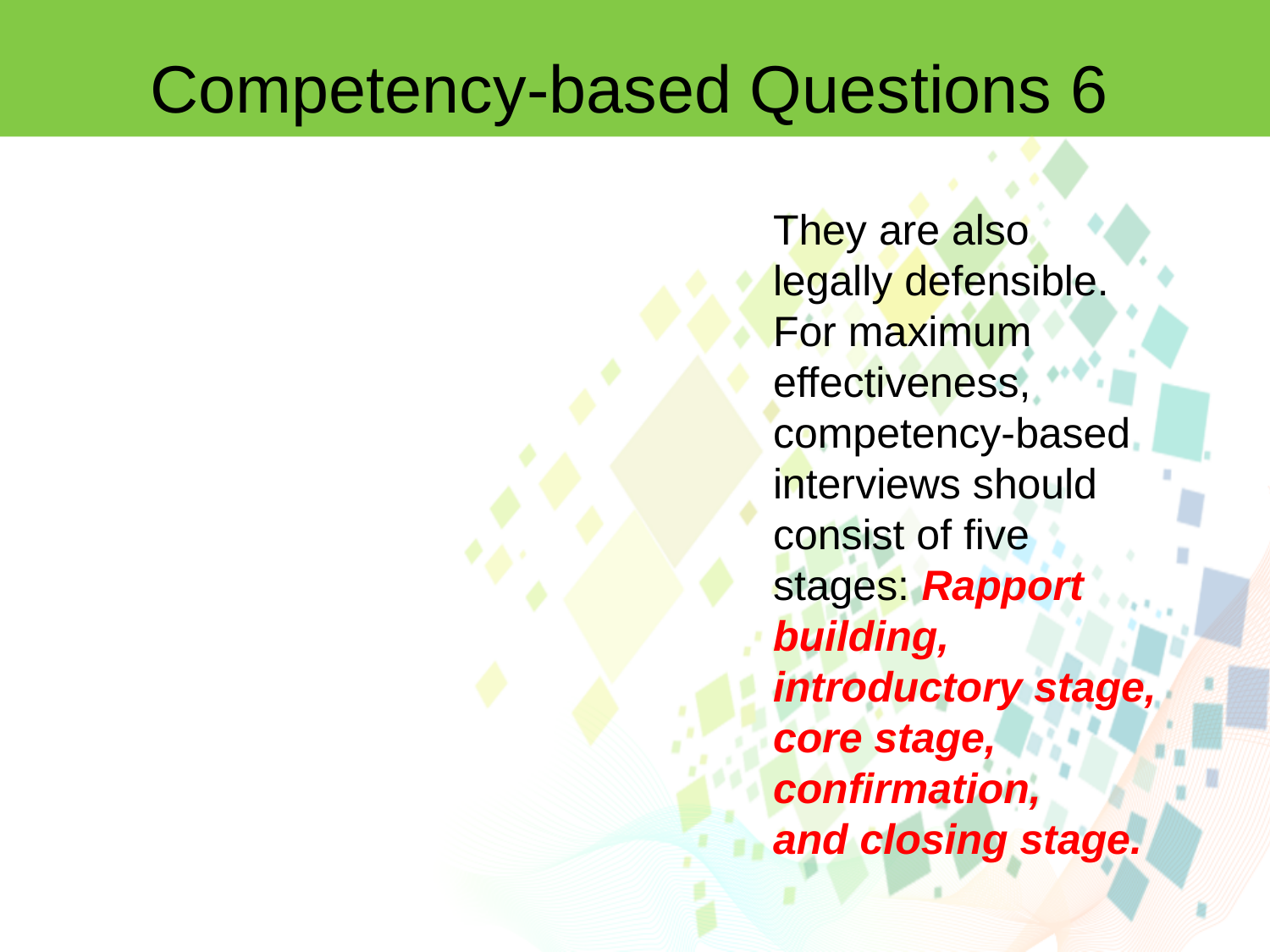

Competency-based Questions 6
They are also
legally defensible. For maximum effectiveness, competency-based interviews should
consist of five stages: Rapport building, introductory stage, core stage, confirmation,
and closing stage.